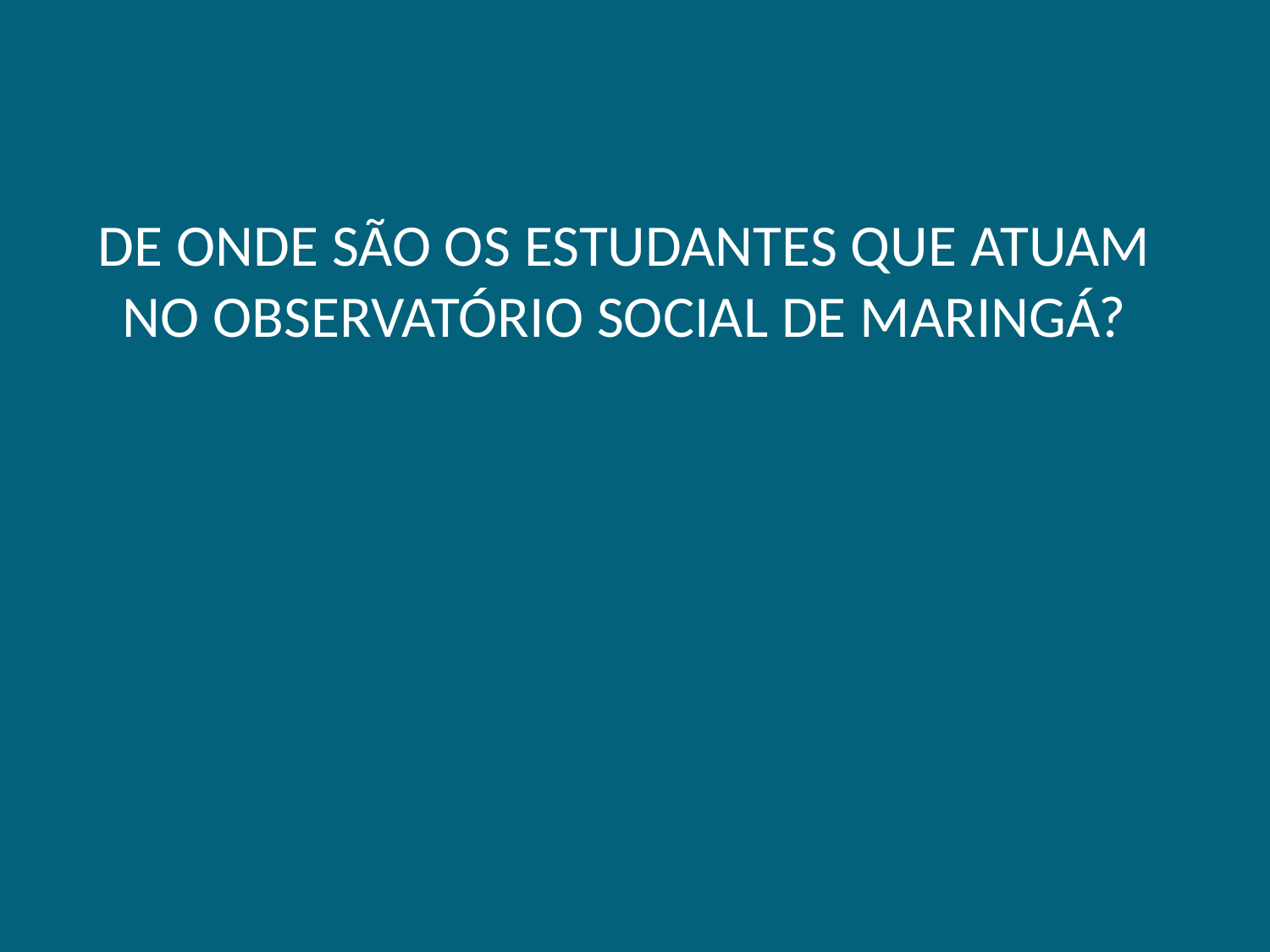

# DE ONDE SÃO OS ESTUDANTES QUE ATUAM NO OBSERVATÓRIO SOCIAL DE MARINGÁ?